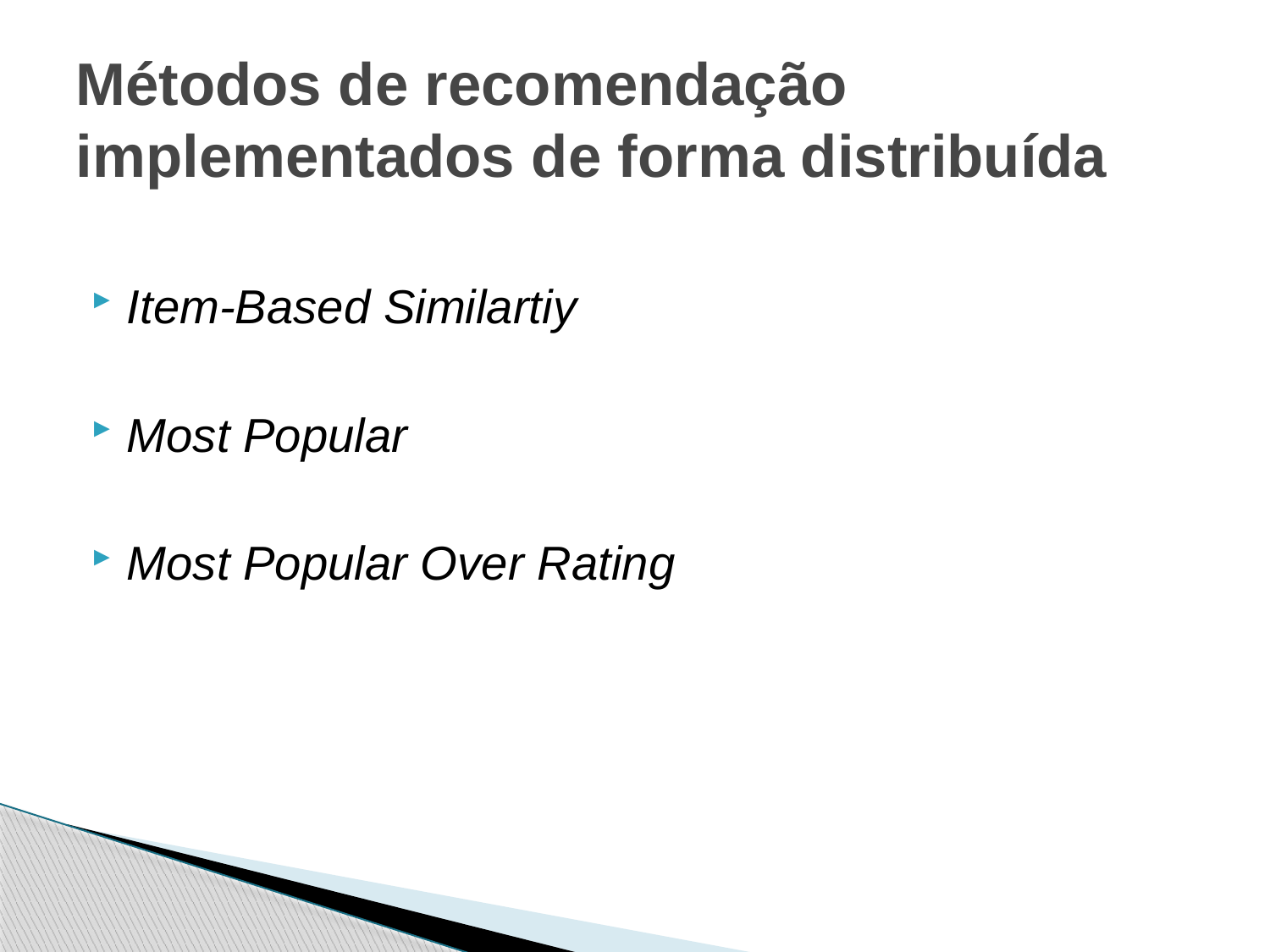

# Métodos de recomendação implementados de forma distribuída

Item-Based Similartiy

Most Popular

Most Popular Over Rating